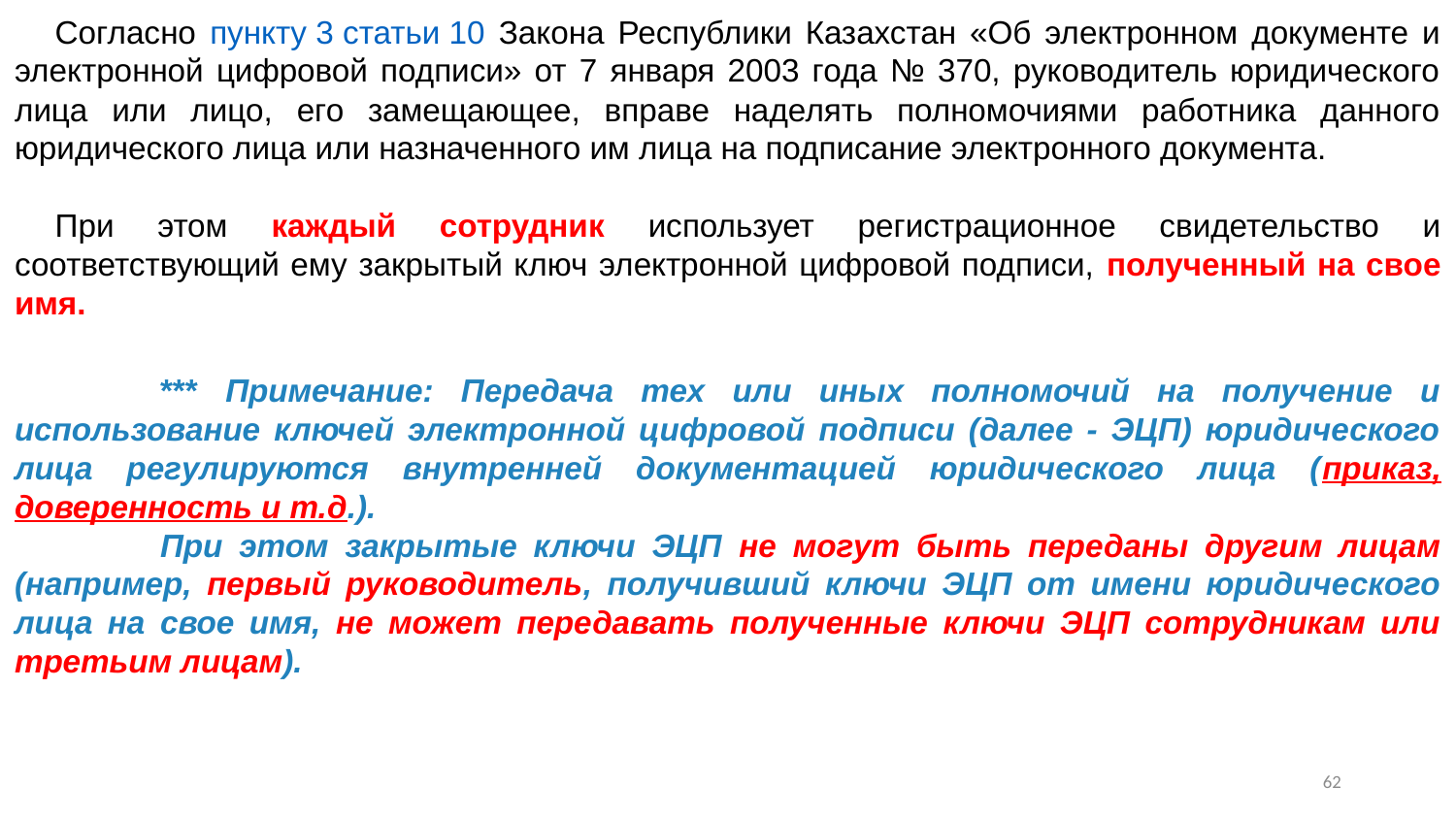

Согласно пункту 3 статьи 10 Закона Республики Казахстан «Об электронном документе и электронной цифровой подписи» от 7 января 2003 года № 370, руководитель юридического лица или лицо, его замещающее, вправе наделять полномочиями работника данного юридического лица или назначенного им лица на подписание электронного документа.

При этом каждый сотрудник использует регистрационное свидетельство и соответствующий ему закрытый ключ электронной цифровой подписи, полученный на свое имя.

	*** Примечание: Передача тех или иных полномочий на получение и использование ключей электронной цифровой подписи (далее - ЭЦП) юридического лица регулируются внутренней документацией юридического лица (приказ, доверенность и т.д.).
	При этом закрытые ключи ЭЦП не могут быть переданы другим лицам (например, первый руководитель, получивший ключи ЭЦП от имени юридического лица на свое имя, не может передавать полученные ключи ЭЦП сотрудникам или третьим лицам).

62